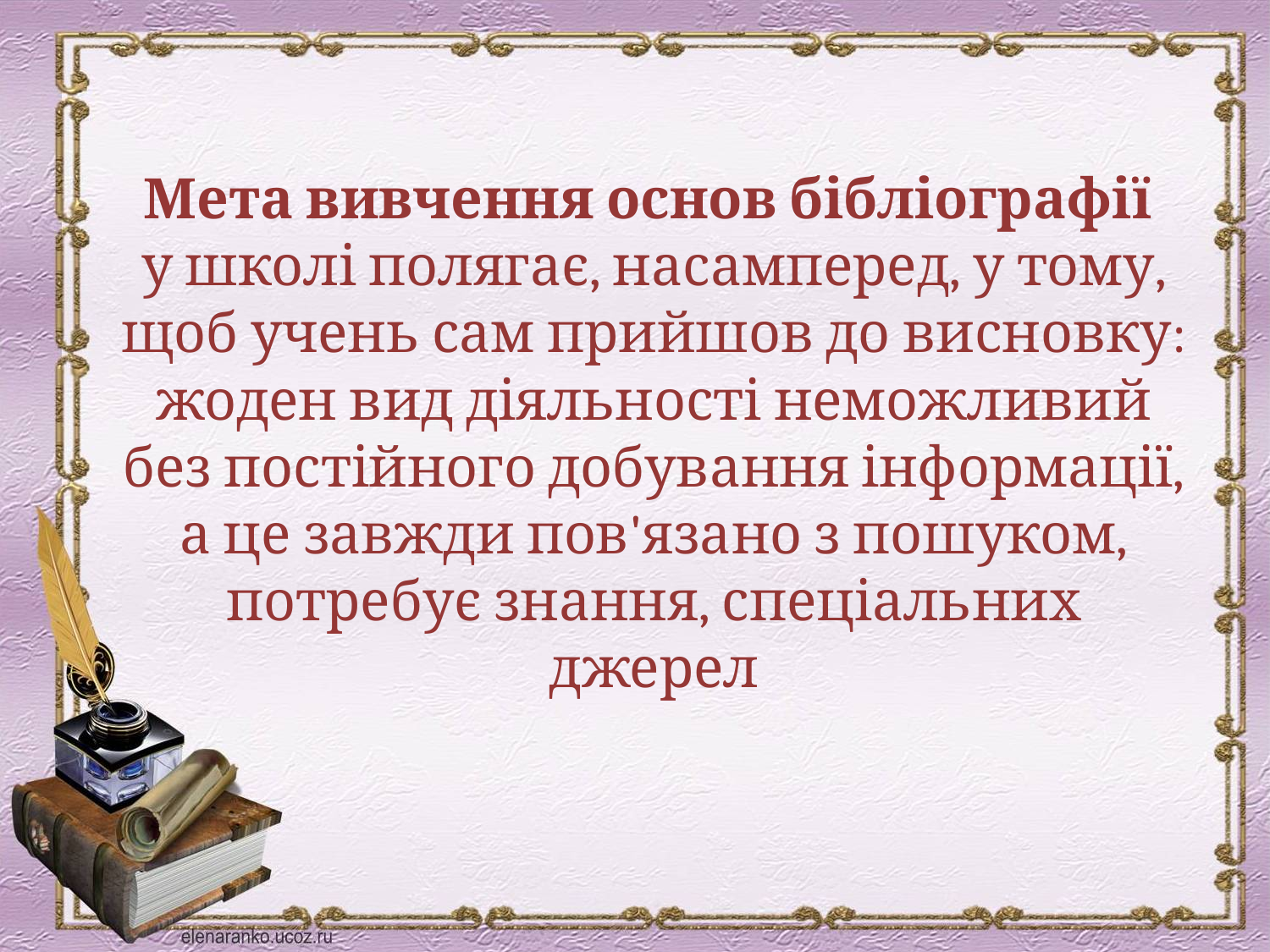

# Мета вивчення основ бібліографії у школі полягає, насамперед, у тому, щоб учень сам прийшов до висновку: жоден вид діяльності неможливий без постійного добування інформації, а це завжди пов'язано з пошуком, потребує знання, спеціальних джерел